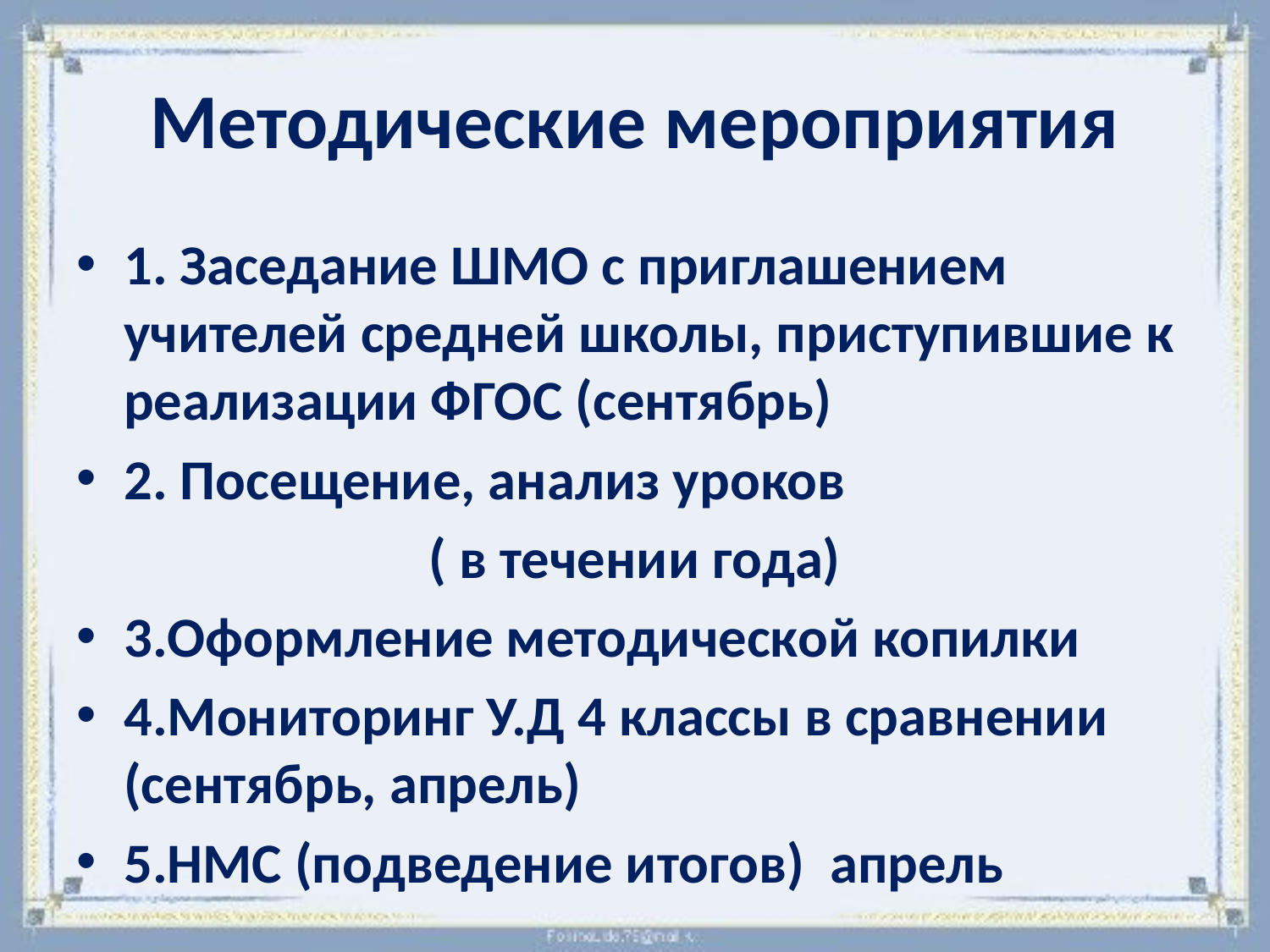

# Методические мероприятия
1. Заседание ШМО с приглашением учителей средней школы, приступившие к реализации ФГОС (сентябрь)
2. Посещение, анализ уроков
( в течении года)
3.Оформление методической копилки
4.Мониторинг У.Д 4 классы в сравнении (сентябрь, апрель)
5.НМС (подведение итогов)  апрель